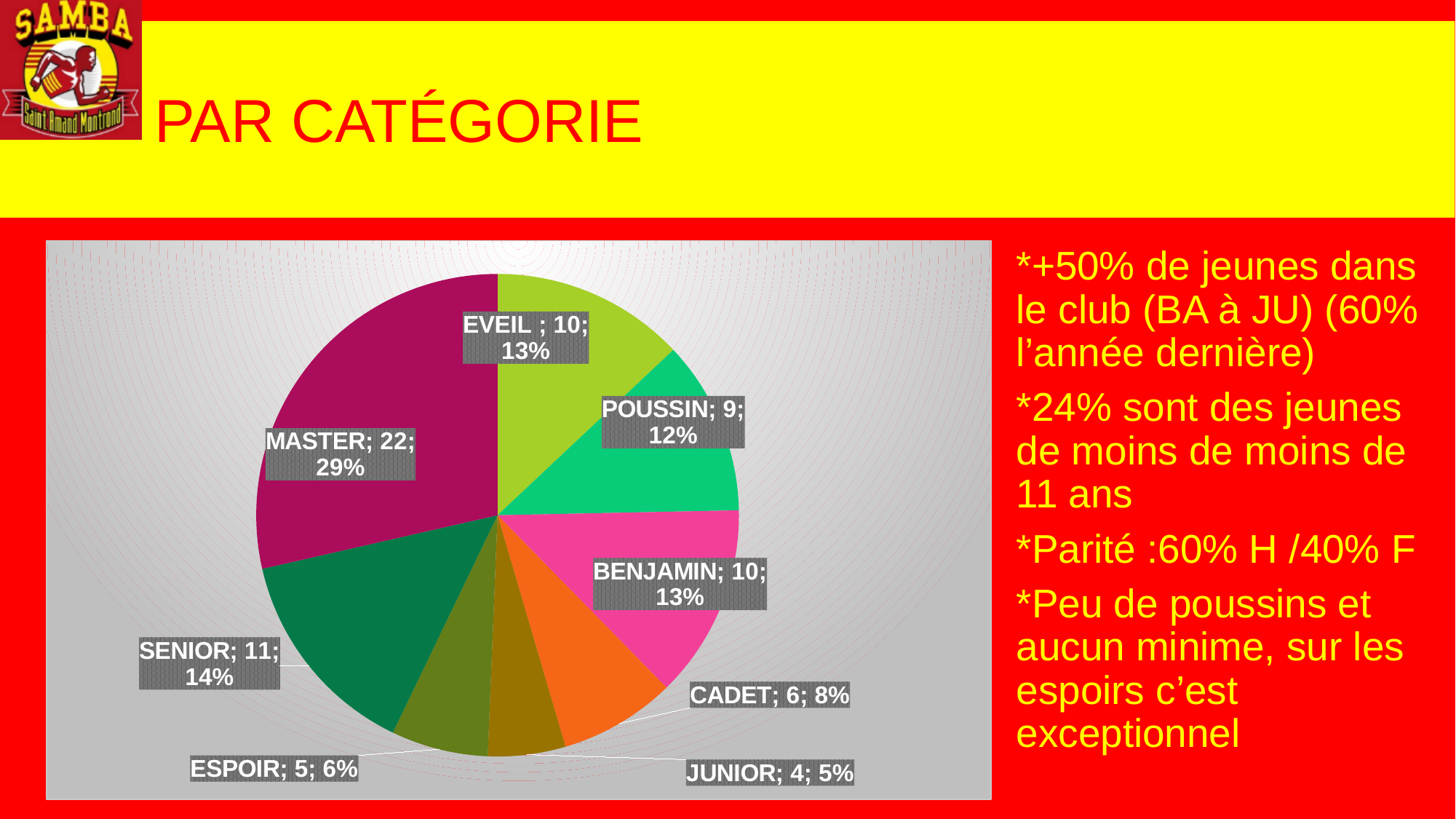

# Par catégorie

### Chart

| Category |  |
|---|---|
| BABY | 0.0 |
| EVEIL  | 10.0 |
| POUSSIN | 9.0 |
| BENJAMIN | 10.0 |
| MINIME | 0.0 |
| CADET | 6.0 |
| JUNIOR | 4.0 |
| ESPOIR | 5.0 |
| SENIOR | 11.0 |
| MASTER | 22.0 |
*+50% de jeunes dans le club (BA à JU) (60% l’année dernière)
*24% sont des jeunes de moins de moins de 11 ans
*Parité :60% H /40% F
*Peu de poussins et aucun minime, sur les espoirs c’est exceptionnel